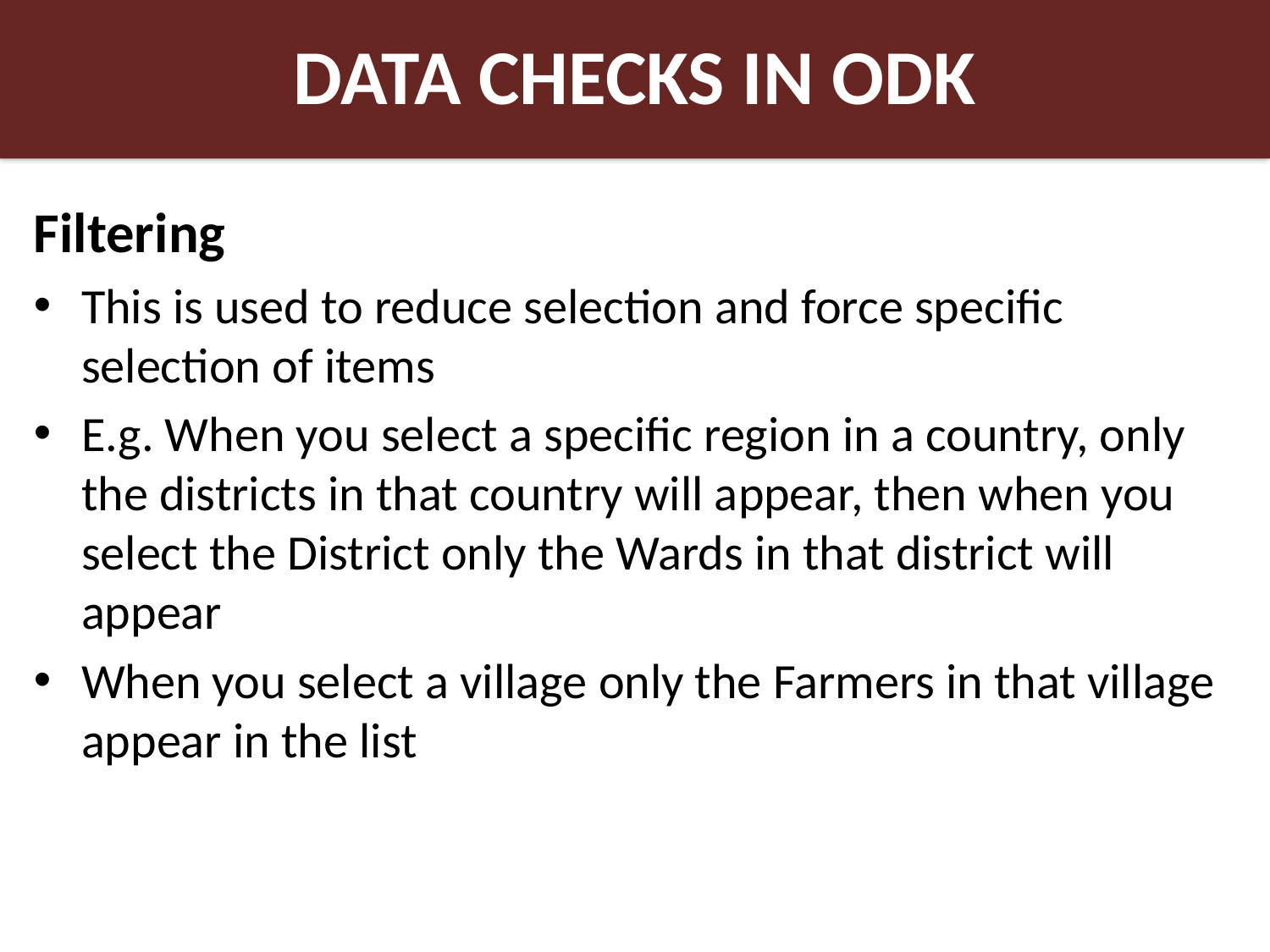

# DATA CHECKS IN ODK
Filtering
This is used to reduce selection and force specific selection of items
E.g. When you select a specific region in a country, only the districts in that country will appear, then when you select the District only the Wards in that district will appear
When you select a village only the Farmers in that village appear in the list